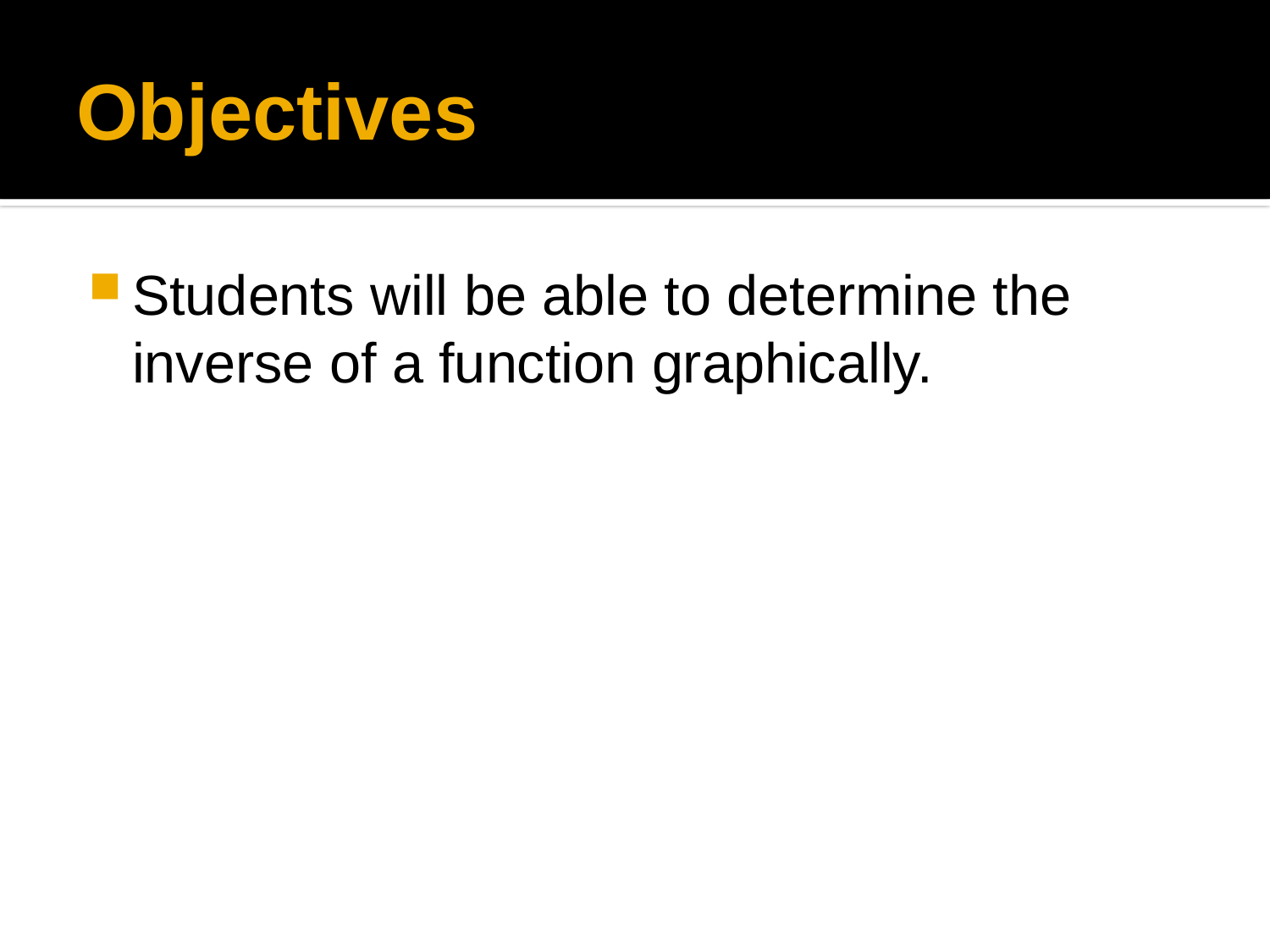

# Objectives
Students will be able to determine the inverse of a function graphically.